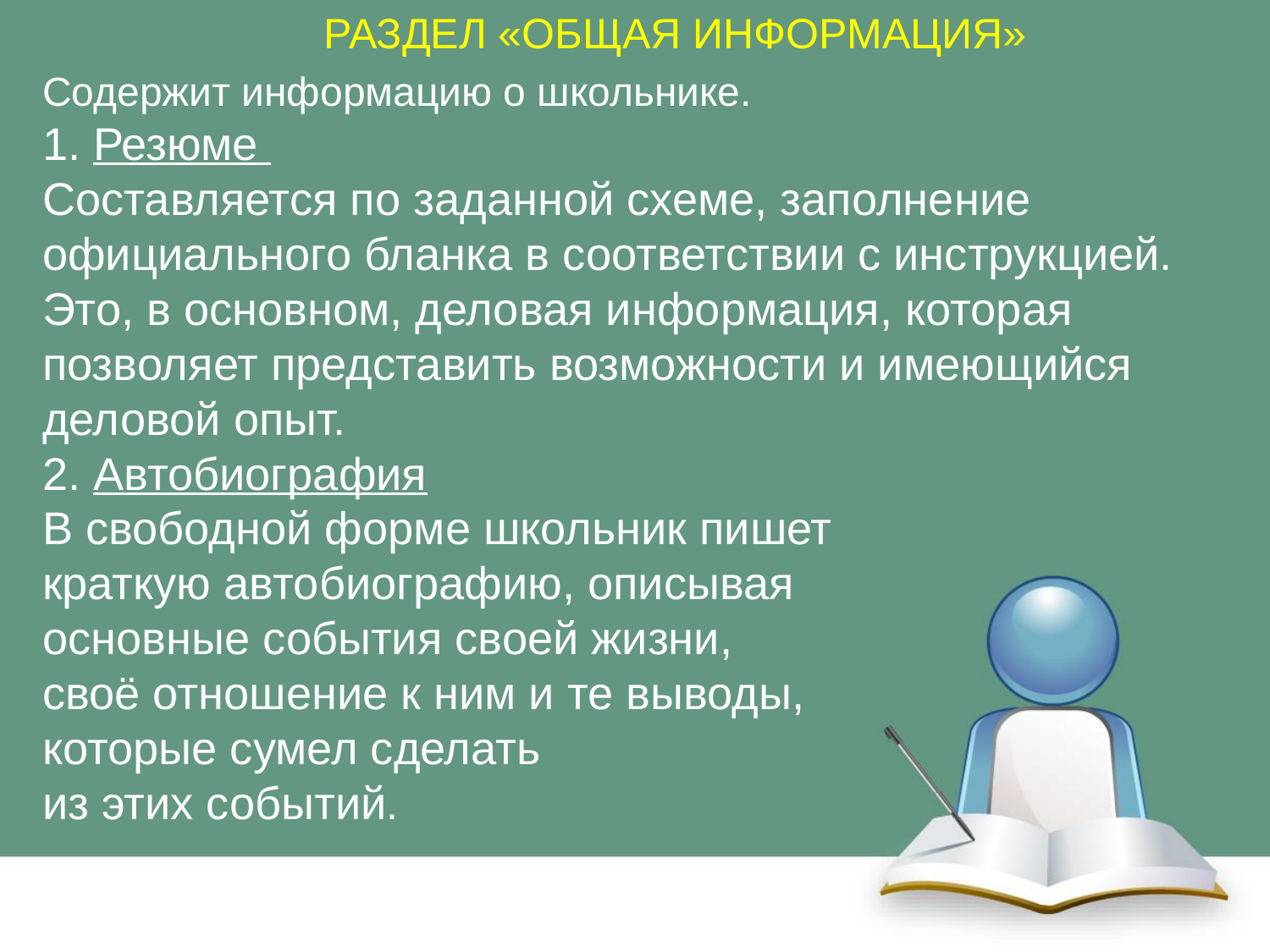

РАЗДЕЛ «ОБЩАЯ ИНФОРМАЦИЯ»
Содержит информацию о школьнике.
1. Резюме
Составляется по заданной схеме, заполнение официального бланка в соответствии с инструкцией. Это, в основном, деловая информация, которая позволяет представить возможности и имеющийся деловой опыт.
2. Автобиография
В свободной форме школьник пишет
краткую автобиографию, описывая
основные события своей жизни,
своё отношение к ним и те выводы,
которые сумел сделать
из этих событий.